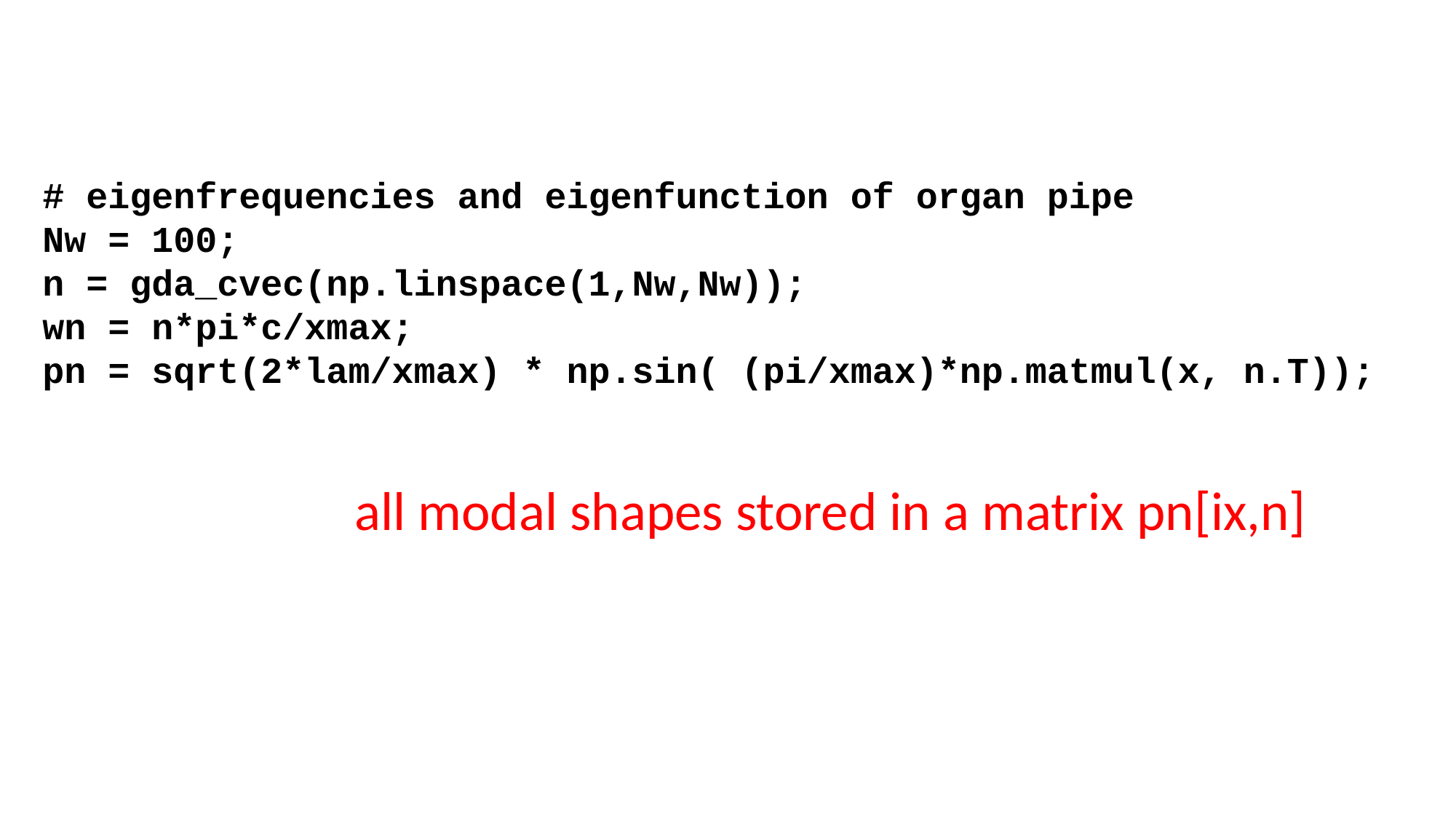

# eigenfrequencies and eigenfunction of organ pipe
Nw = 100;
n = gda_cvec(np.linspace(1,Nw,Nw));
wn = n*pi*c/xmax;
pn = sqrt(2*lam/xmax) * np.sin( (pi/xmax)*np.matmul(x, n.T));
all modal shapes stored in a matrix pn[ix,n]